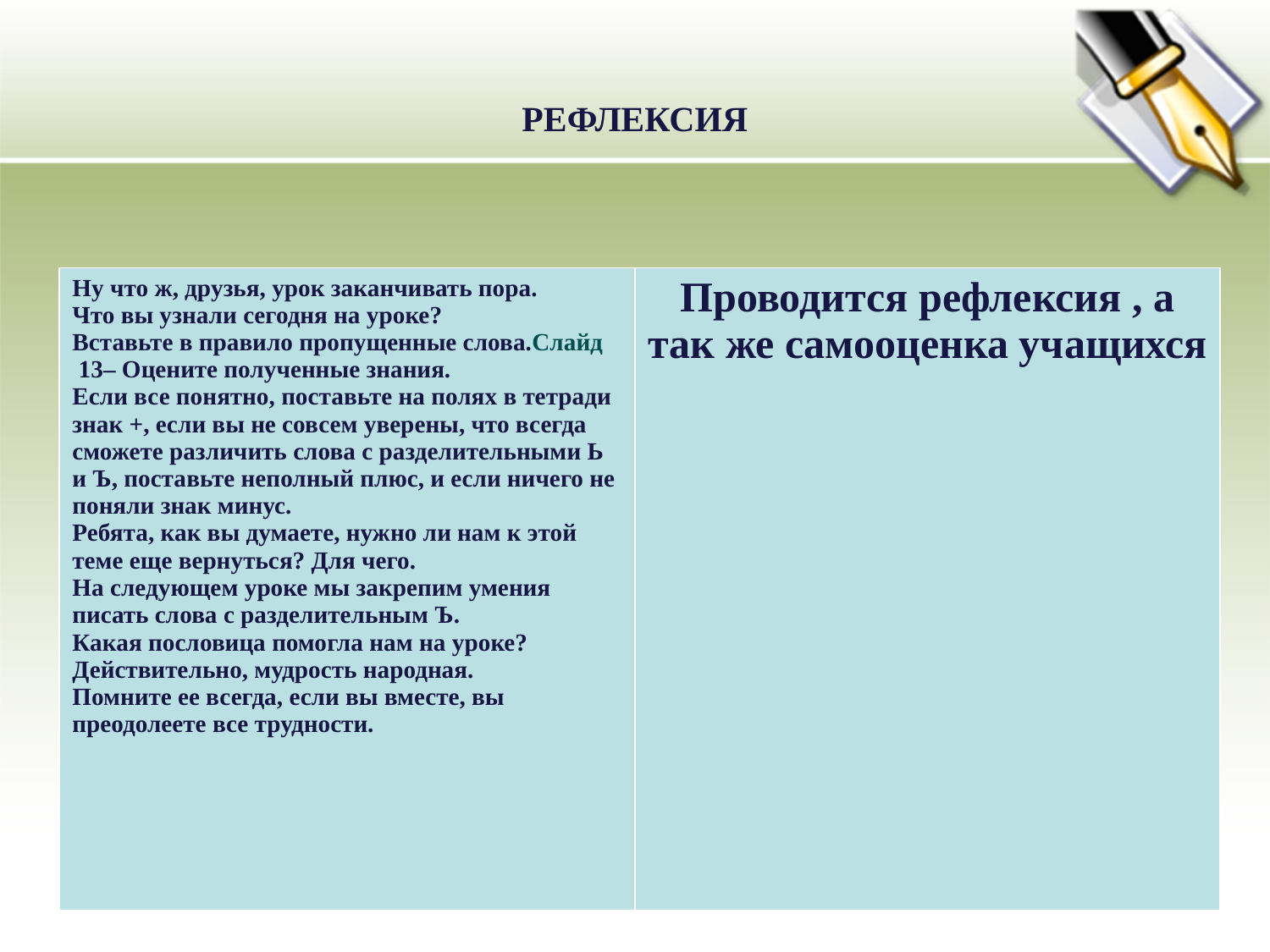

# РЕФЛЕКСИЯ

| Ну что ж, друзья, урок заканчивать пора. Что вы узнали сегодня на уроке? Вставьте в правило пропущенные слова.Слайд 13– Оцените полученные знания. Если все понятно, поставьте на полях в тетради знак +, если вы не совсем уверены, что всегда сможете различить слова с разделительными Ь и Ъ, поставьте неполный плюс, и если ничего не поняли знак минус. Ребята, как вы думаете, нужно ли нам к этой теме еще вернуться? Для чего. На следующем уроке мы закрепим умения писать слова с разделительным Ъ. Какая пословица помогла нам на уроке? Действительно, мудрость народная. Помните ее всегда, если вы вместе, вы преодолеете все трудности. | Проводится рефлексия , а так же самооценка учащихся |
| --- | --- |